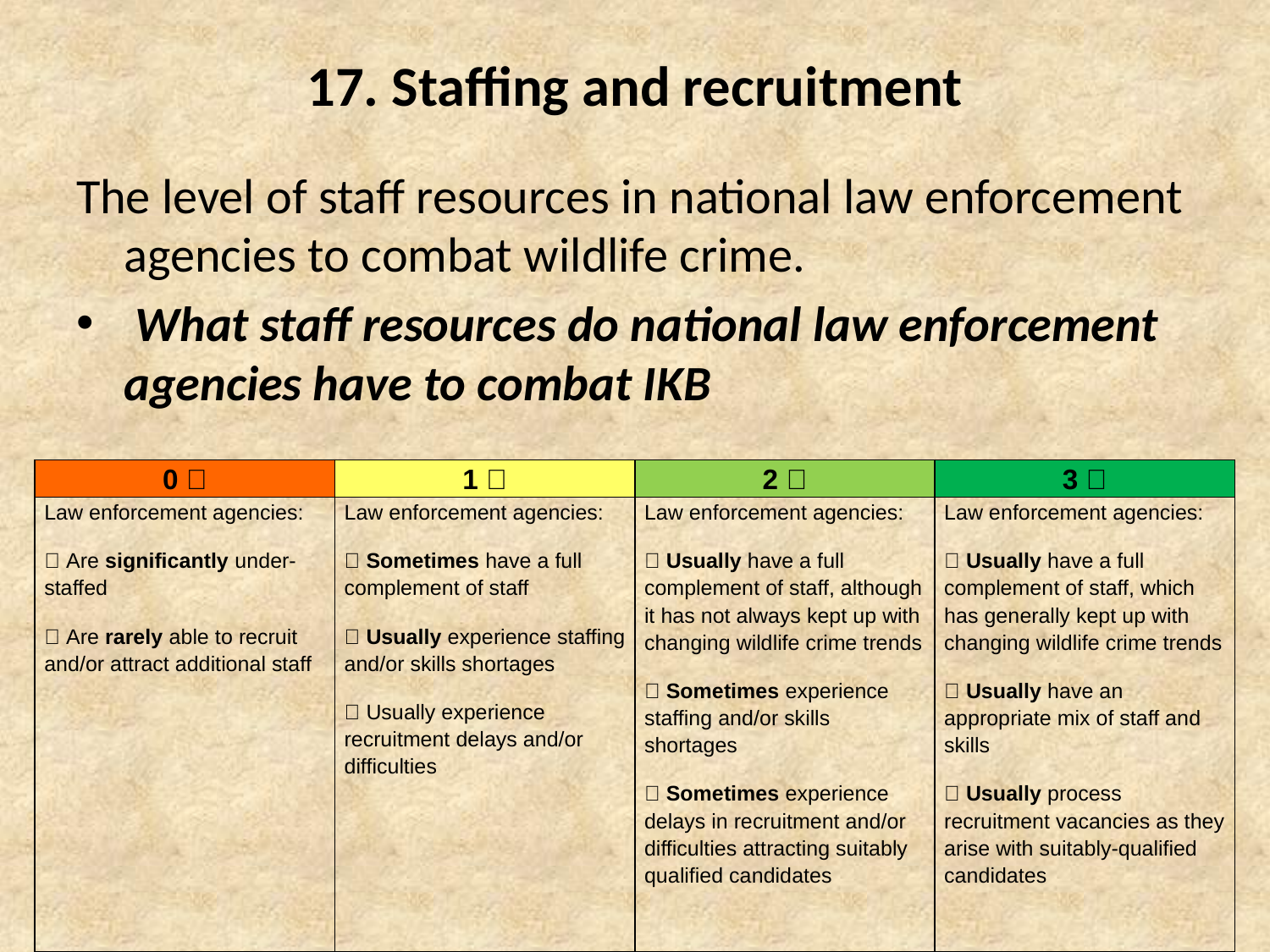

# 17. Staffing and recruitment
The level of staff resources in national law enforcement agencies to combat wildlife crime.
 What staff resources do national law enforcement agencies have to combat IKB
| 0 􀜆 | 1 􀜆 | 2 􀜆 | 3 􀜆 |
| --- | --- | --- | --- |
| Law enforcement agencies: 􀜆 Are significantly under-staffed 􀜆 Are rarely able to recruit and/or attract additional staff | Law enforcement agencies: 􀜆 Sometimes have a full complement of staff 􀜆 Usually experience staffing and/or skills shortages 􀜆 Usually experience recruitment delays and/or difficulties | Law enforcement agencies: 􀜆 Usually have a full complement of staff, although it has not always kept up with changing wildlife crime trends 􀜆 Sometimes experience staffing and/or skills shortages 􀜆 Sometimes experience delays in recruitment and/or difficulties attracting suitably qualified candidates | Law enforcement agencies: 􀜆 Usually have a full complement of staff, which has generally kept up with changing wildlife crime trends 􀜆 Usually have an appropriate mix of staff and skills 􀜆 Usually process recruitment vacancies as they arise with suitably-qualified candidates |